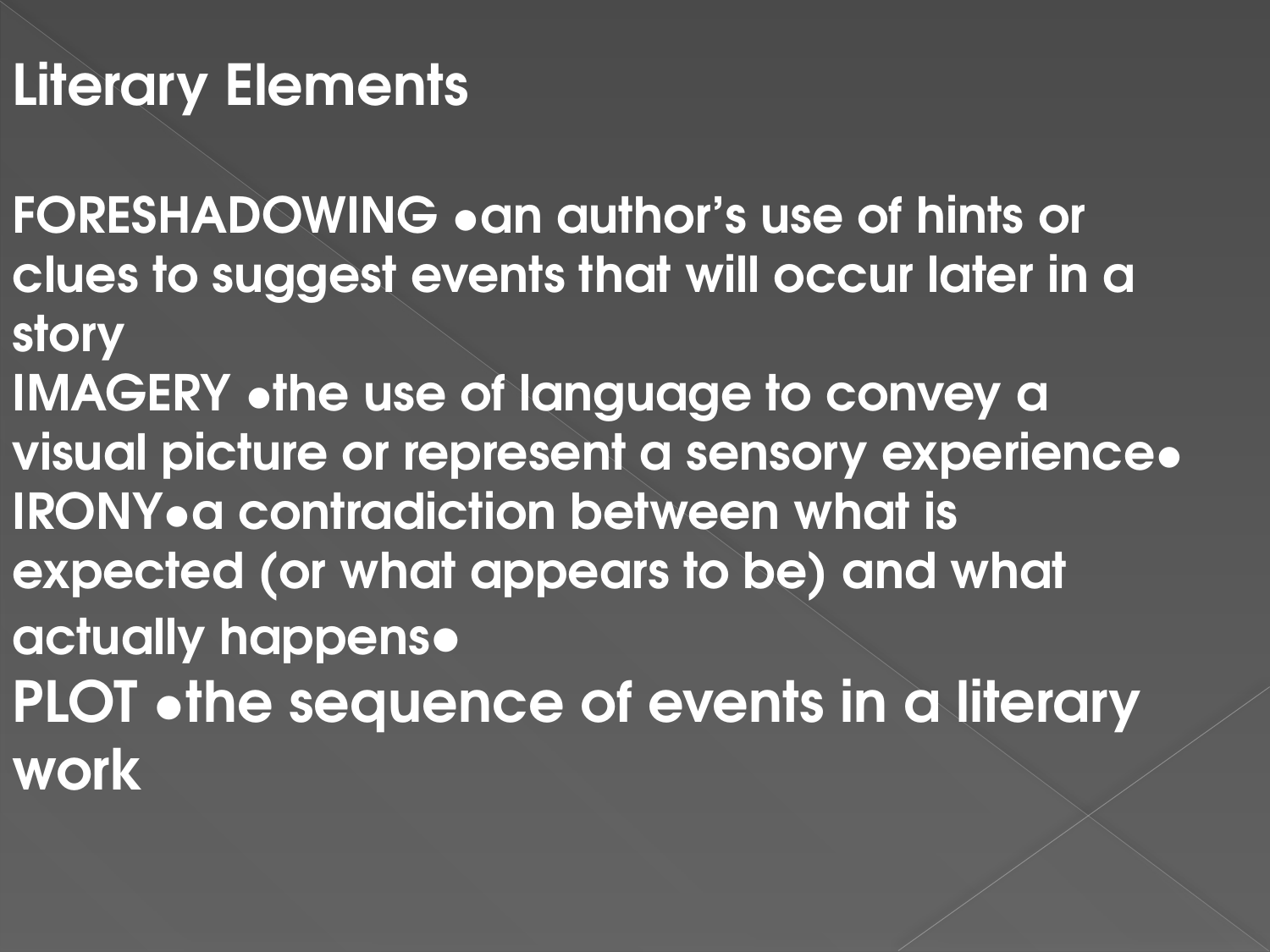

Literary Elements

FORESHADOWING •an author’s use of hints or clues to suggest events that will occur later in a story
IMAGERY •the use of language to convey a visual picture or represent a sensory experience•
IRONY•a contradiction between what is expected (or what appears to be) and what actually happens•
PLOT •the sequence of events in a literary work